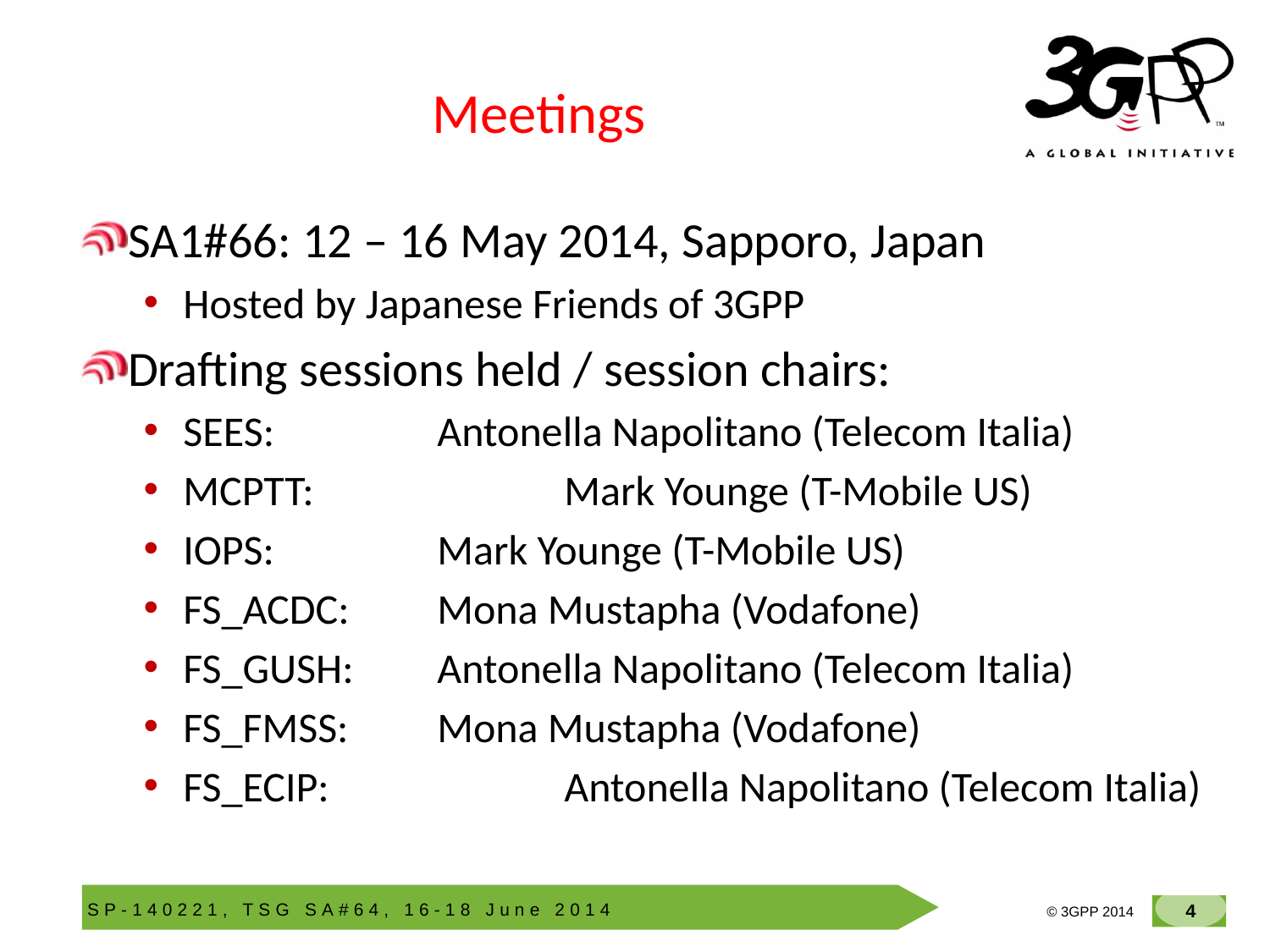

# Meetings
SA1#66: 12 – 16 May 2014, Sapporo, Japan
Hosted by Japanese Friends of 3GPP
Drafting sessions held / session chairs:
SEES:		Antonella Napolitano (Telecom Italia)
MCPTT:		Mark Younge (T-Mobile US)
IOPS:		Mark Younge (T-Mobile US)
FS_ACDC:	Mona Mustapha (Vodafone)
FS_GUSH:	Antonella Napolitano (Telecom Italia)
FS_FMSS:	Mona Mustapha (Vodafone)
FS_ECIP:		Antonella Napolitano (Telecom Italia)